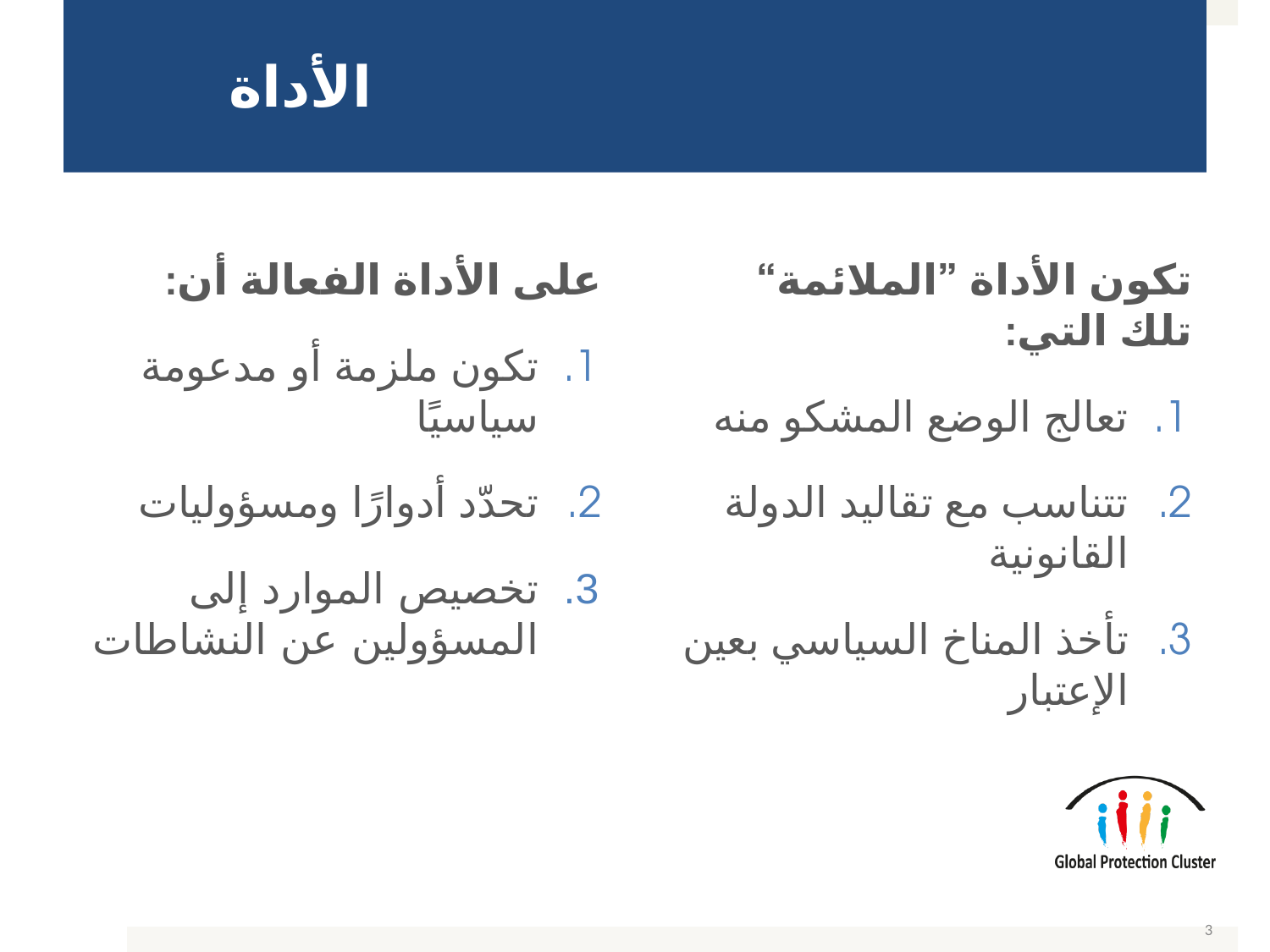

# الأداة
على الأداة الفعالة أن:
تكون ملزمة أو مدعومة سياسيًا
تحدّد أدوارًا ومسؤوليات
تخصيص الموارد إلى المسؤولين عن النشاطات
تكون الأداة ”الملائمة“ تلك التي:
تعالج الوضع المشكو منه
تتناسب مع تقاليد الدولة القانونية
تأخذ المناخ السياسي بعين الإعتبار